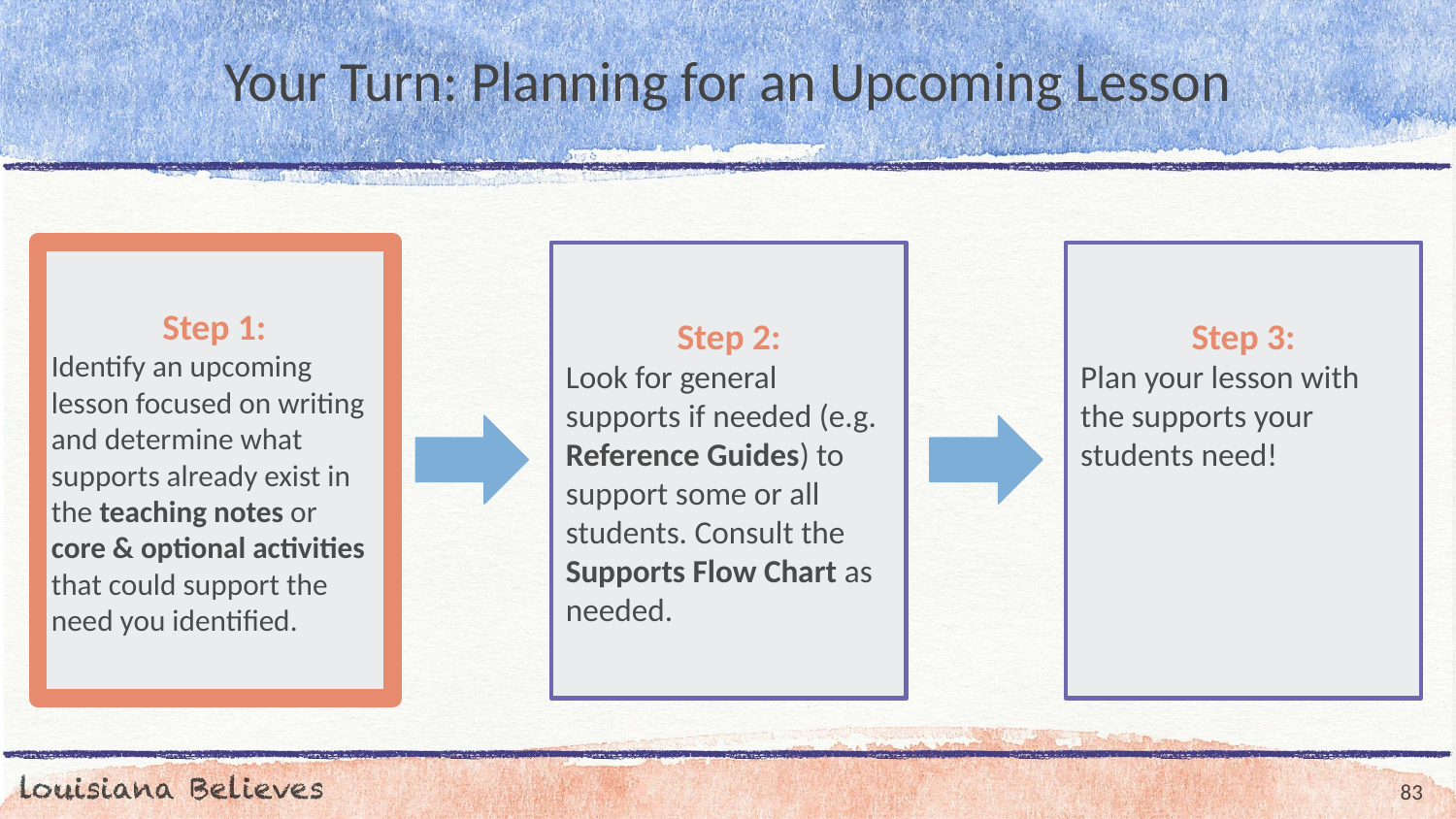

# Your Turn: Planning for an Upcoming Lesson
Step 1:
Identify an upcoming lesson focused on writing and determine what supports already exist in the teaching notes or core & optional activities that could support the need you identified.

Step 2:
Look for general supports if needed (e.g. Reference Guides) to support some or all students. Consult the Supports Flow Chart as needed.
Step 3:
Plan your lesson with the supports your students need!